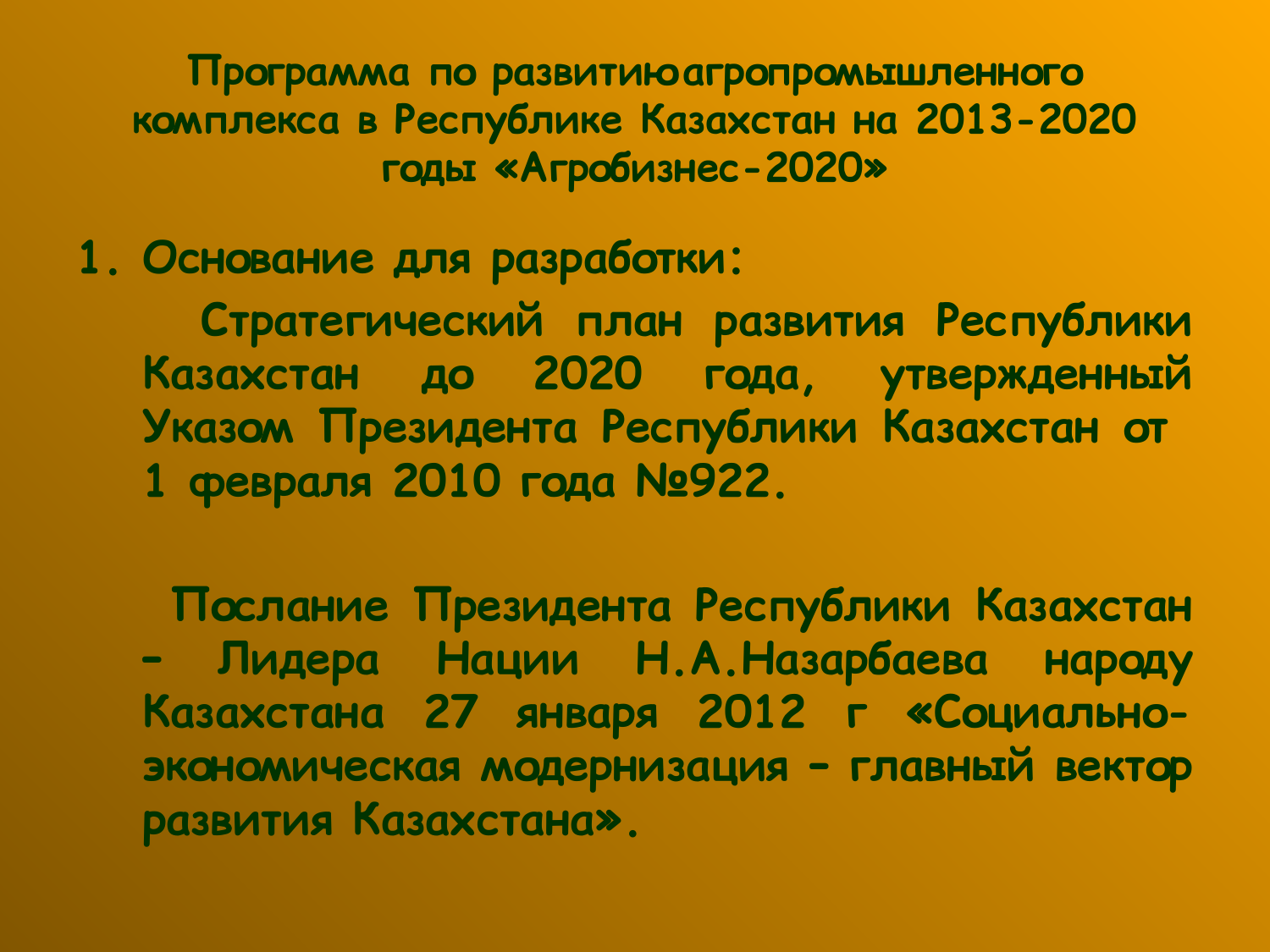

# Программа по развитию агропромышленного комплекса в Республике Казахстан на 2013-2020 годы «Агробизнес-2020»
Основание для разработки:
    Стратегический план развития Республики Казахстан до 2020 года, утвержденный Указом Президента Республики Казахстан от  1 февраля 2010 года №922.

    Послание Президента Республики Казахстан – Лидера Нации Н.А.Назарбаева народу Казахстана 27 января 2012 г «Социально-экономическая модернизация – главный вектор развития Казахстана».